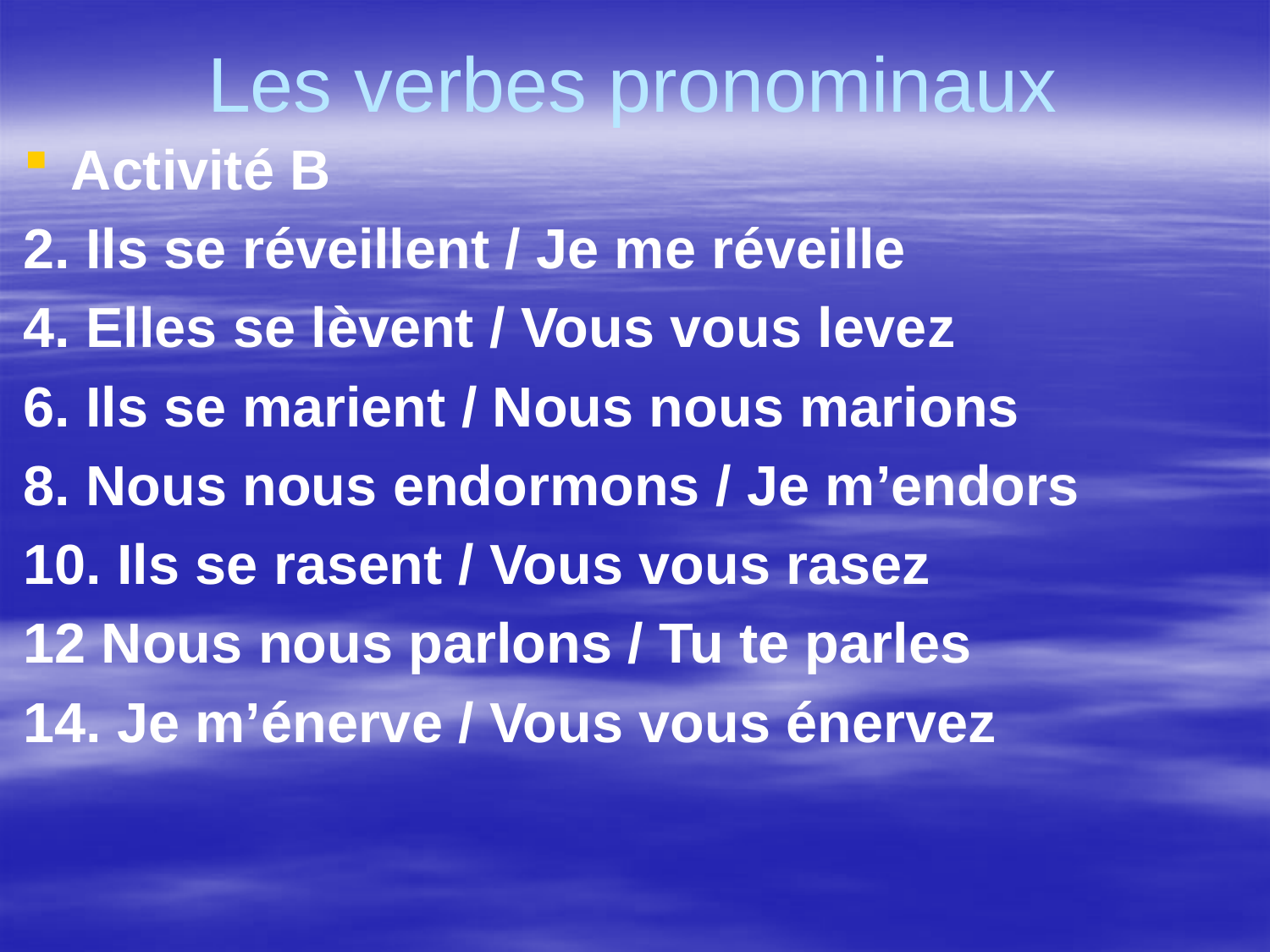

# Les verbes pronominaux
Activité B
2. Ils se réveillent / Je me réveille
4. Elles se lèvent / Vous vous levez
6. Ils se marient / Nous nous marions
8. Nous nous endormons / Je m’endors
10. Ils se rasent / Vous vous rasez
12 Nous nous parlons / Tu te parles
14. Je m’énerve / Vous vous énervez